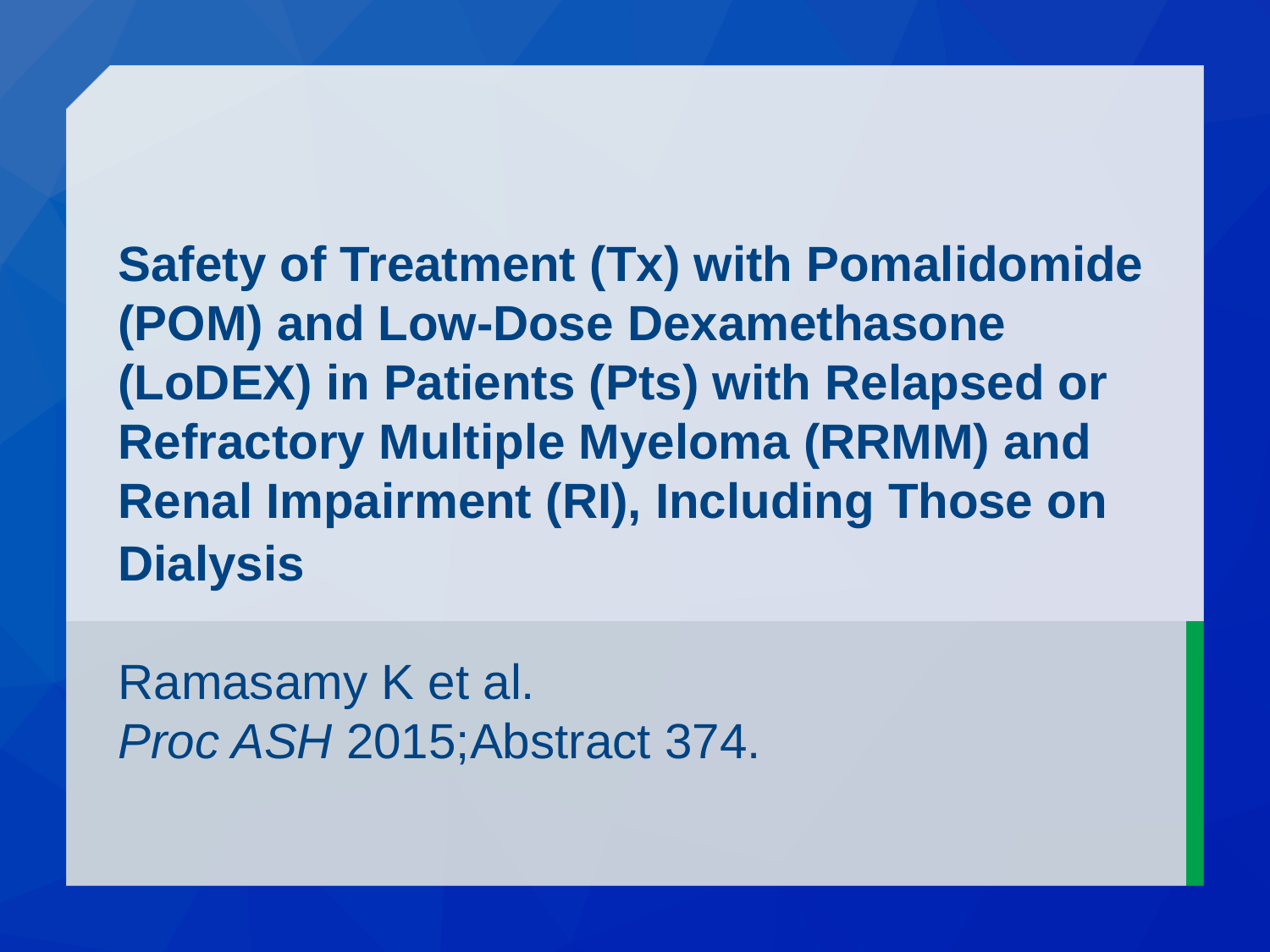

# Safety of Treatment (Tx) with Pomalidomide (POM) and Low-Dose Dexamethasone (LoDEX) in Patients (Pts) with Relapsed or Refractory Multiple Myeloma (RRMM) and Renal Impairment (RI), Including Those on Dialysis
Ramasamy K et al.
Proc ASH 2015;Abstract 374.